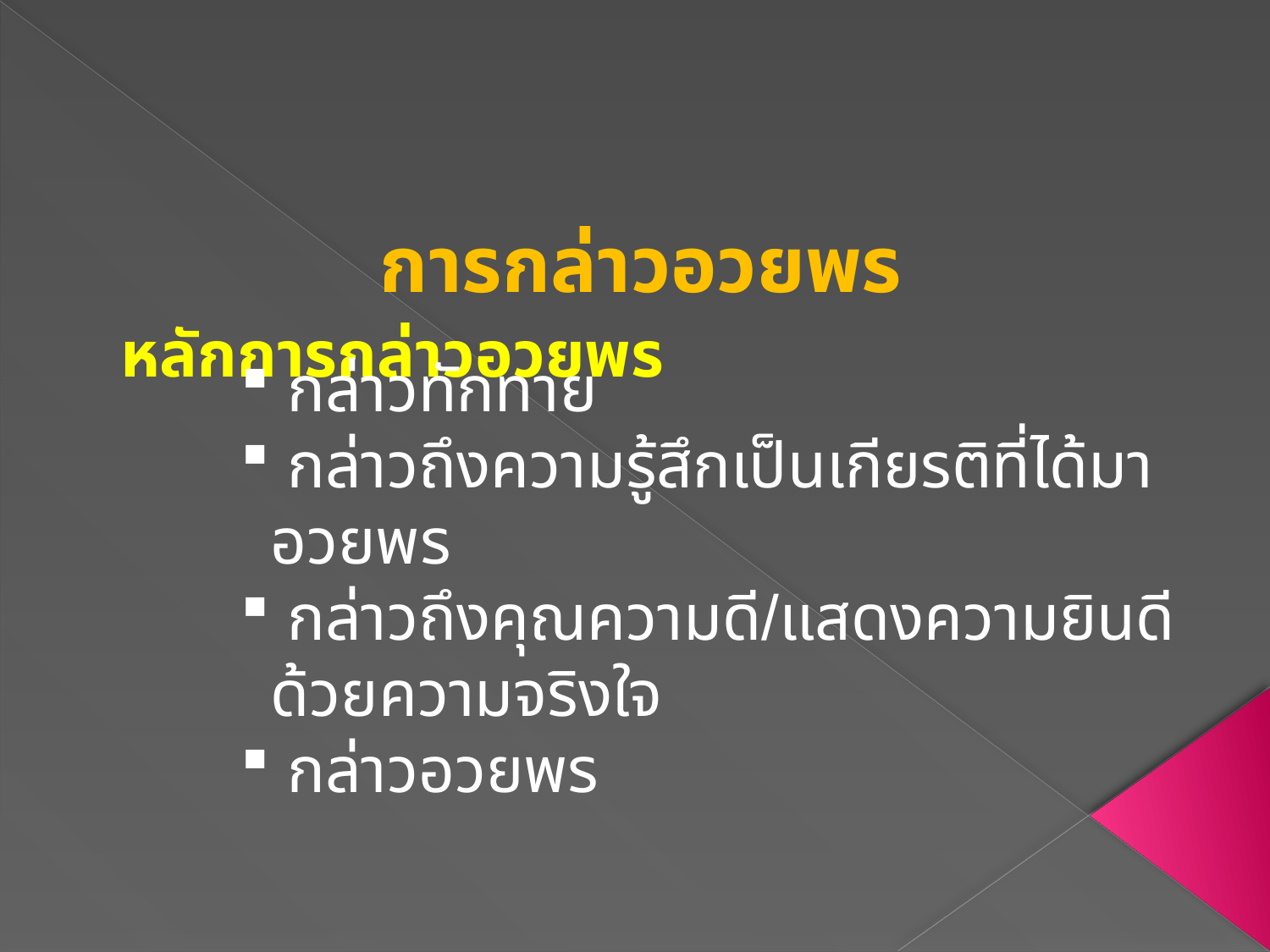

การกล่าวอวยพร
หลักการกล่าวอวยพร
 กล่าวทักทาย
 กล่าวถึงความรู้สึกเป็นเกียรติที่ได้มาอวยพร
 กล่าวถึงคุณความดี/แสดงความยินดีด้วยความจริงใจ
 กล่าวอวยพร